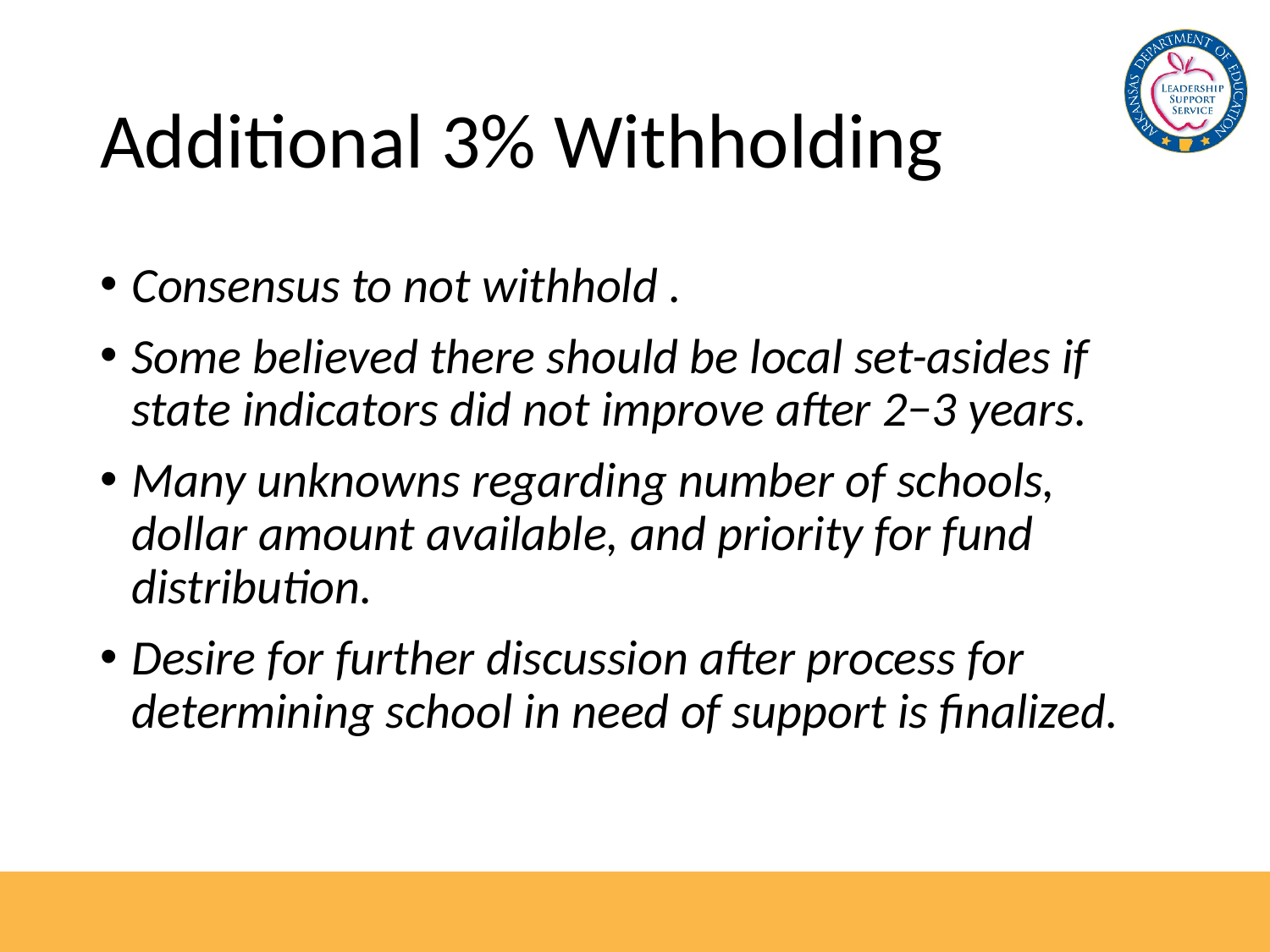

# Additional 3% Withholding
Consensus to not withhold .
Some believed there should be local set-asides if state indicators did not improve after 2−3 years.
Many unknowns regarding number of schools, dollar amount available, and priority for fund distribution.
Desire for further discussion after process for determining school in need of support is finalized.